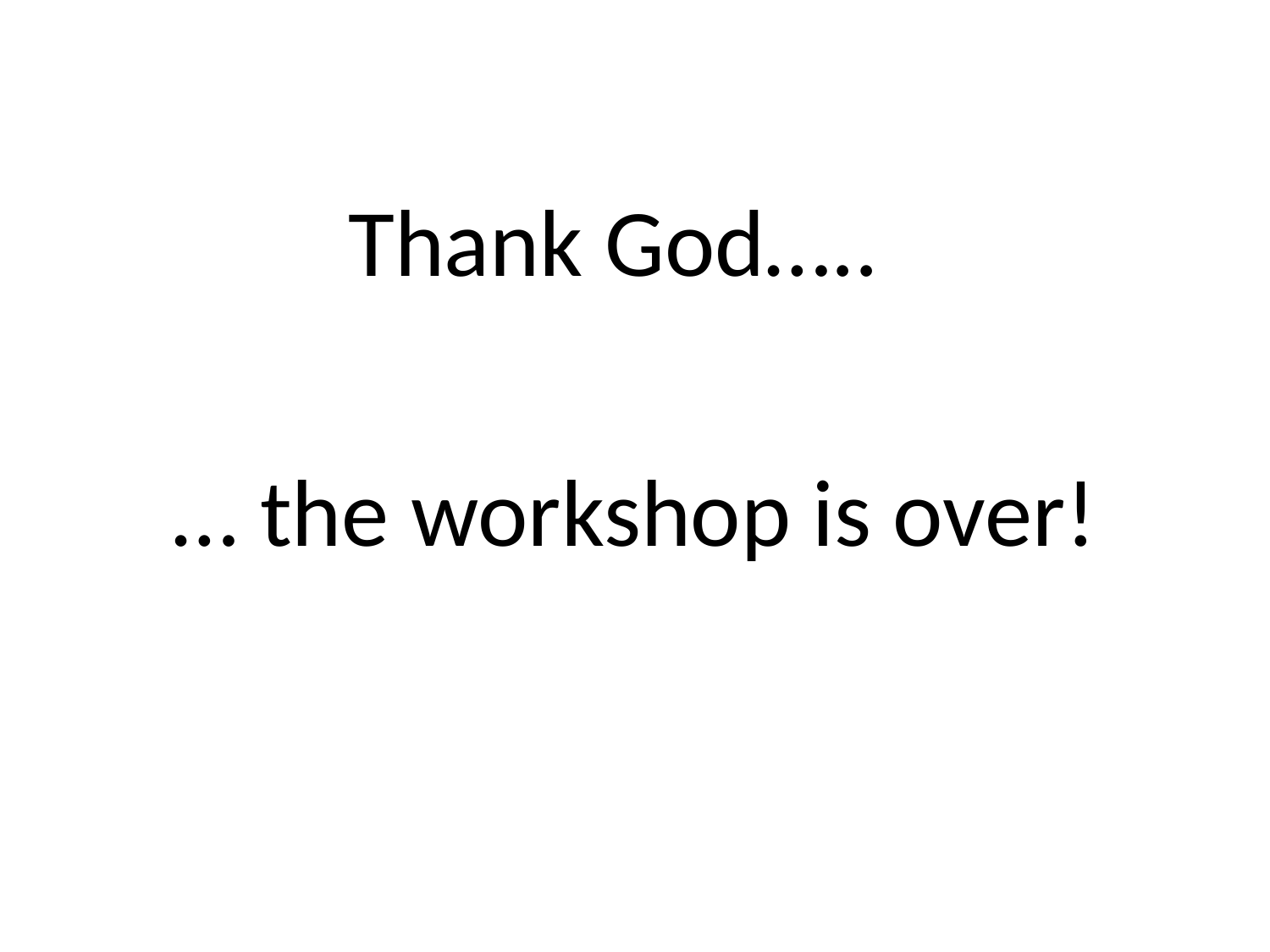

# Thank God…..
… the workshop is over!